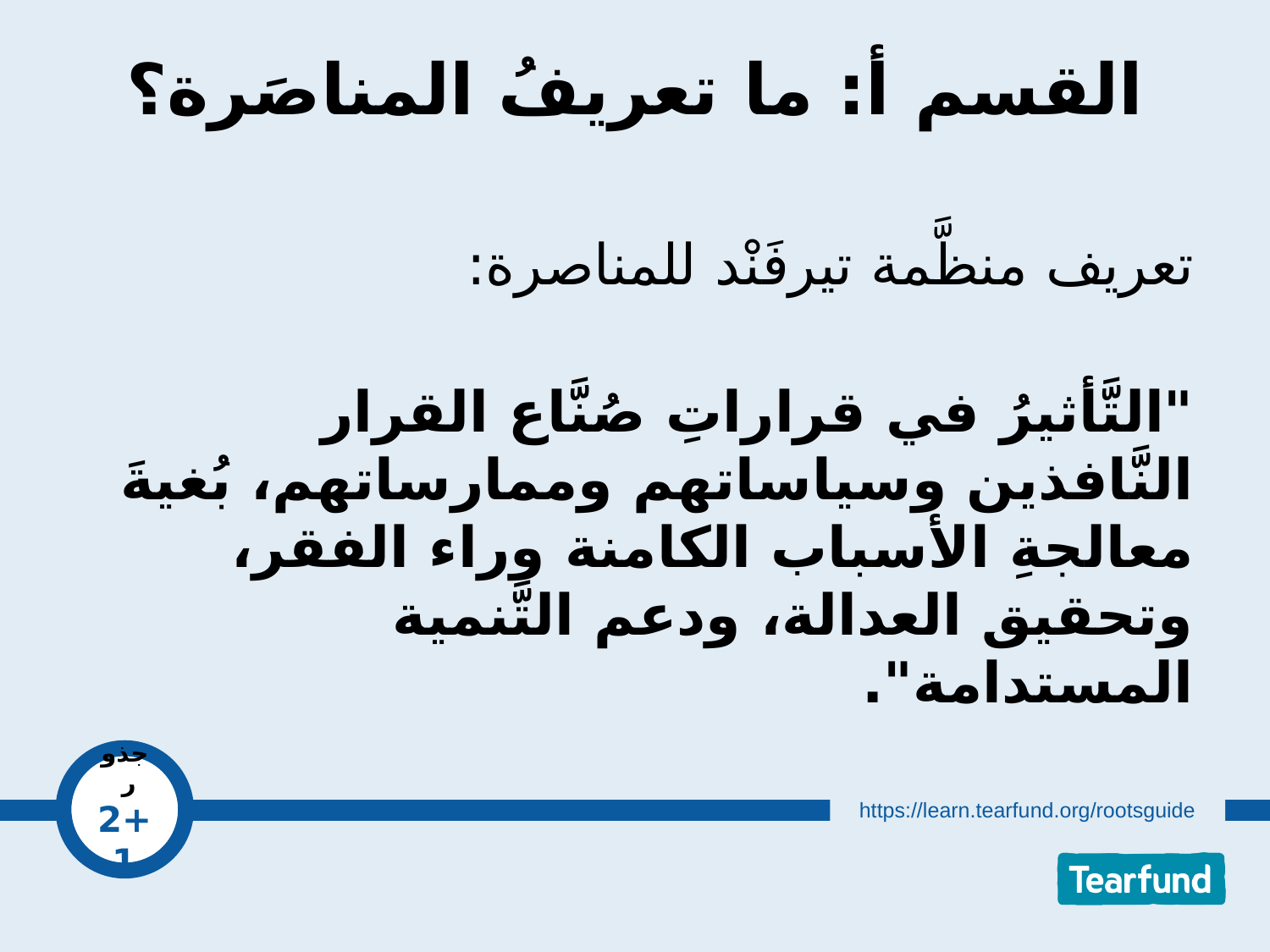

# القسم أ: ما تعريفُ المناصَرة؟
تعريف منظَّمة تيرفَنْد للمناصرة:
"التَّأثيرُ في قراراتِ صُنَّاع القرار النَّافذين وسياساتهم وممارساتهم، بُغيةَ معالجةِ الأسباب الكامنة وراء الفقر، وتحقيق العدالة، ودعم التَّنمية المستدامة".